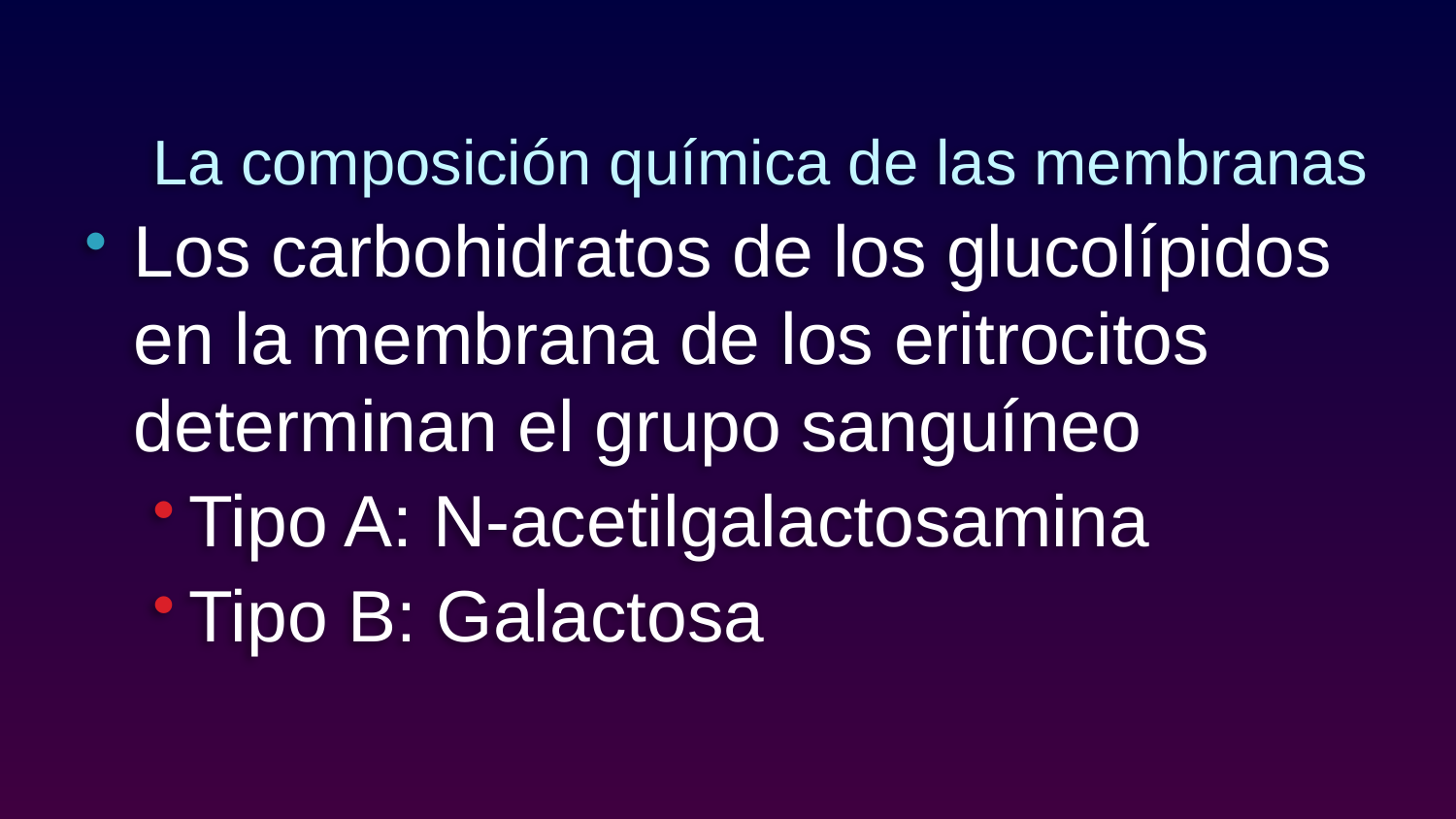

# La composición química de las membranas
Los carbohidratos de los glucolípidos en la membrana de los eritrocitos determinan el grupo sanguíneo
Tipo A: N-acetilgalactosamina
Tipo B: Galactosa